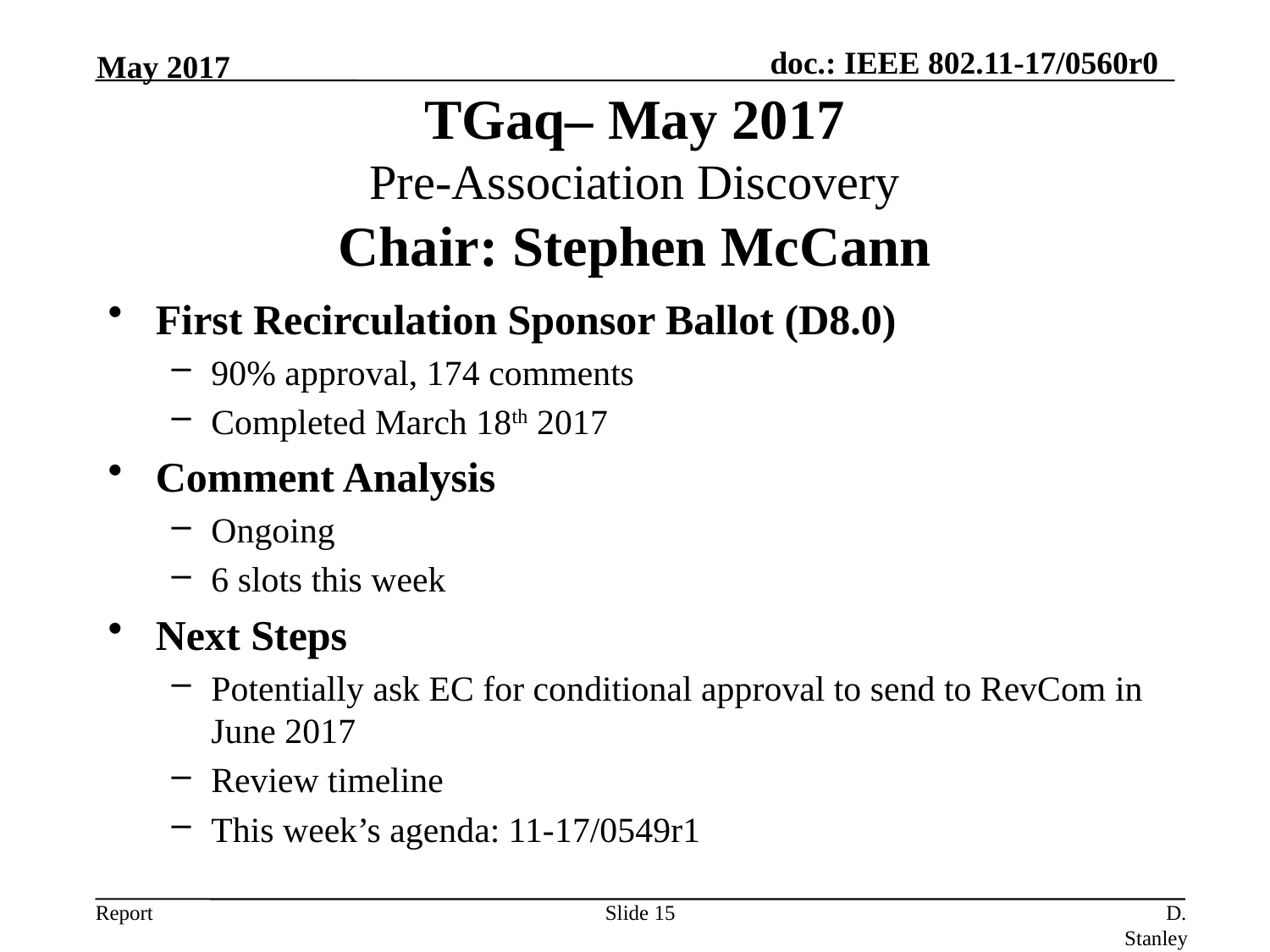

May 2017
TGaq– May 2017
Pre-Association Discovery
Chair: Stephen McCann
First Recirculation Sponsor Ballot (D8.0)
90% approval, 174 comments
Completed March 18th 2017
Comment Analysis
Ongoing
6 slots this week
Next Steps
Potentially ask EC for conditional approval to send to RevCom in June 2017
Review timeline
This week’s agenda: 11-17/0549r1
Slide 15
D. Stanley, HP Enterprise